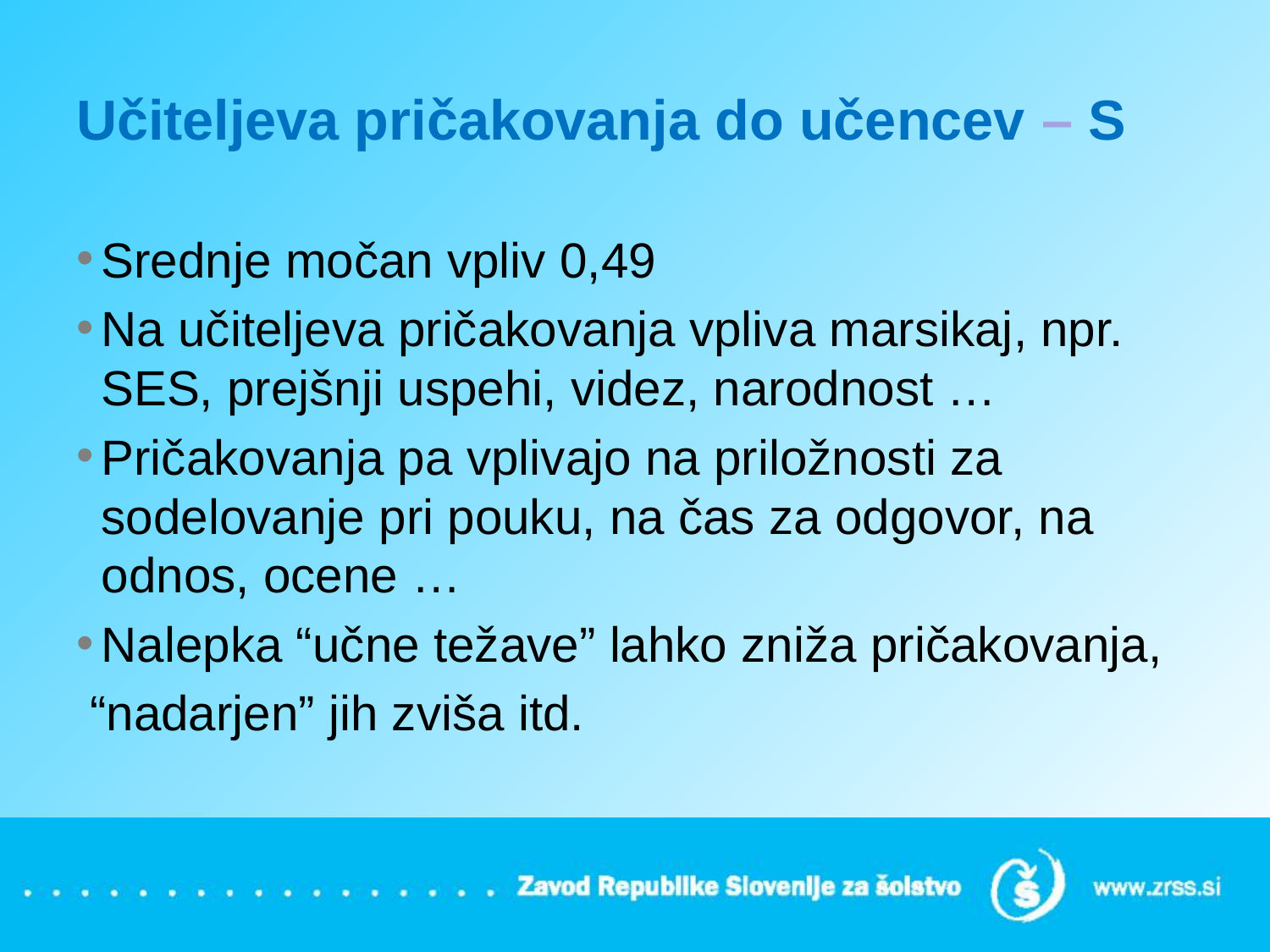

# Učiteljeva pričakovanja do učencev – S
Srednje močan vpliv 0,49
Na učiteljeva pričakovanja vpliva marsikaj, npr. SES, prejšnji uspehi, videz, narodnost …
Pričakovanja pa vplivajo na priložnosti za sodelovanje pri pouku, na čas za odgovor, na odnos, ocene …
Nalepka “učne težave” lahko zniža pričakovanja,
 “nadarjen” jih zviša itd.